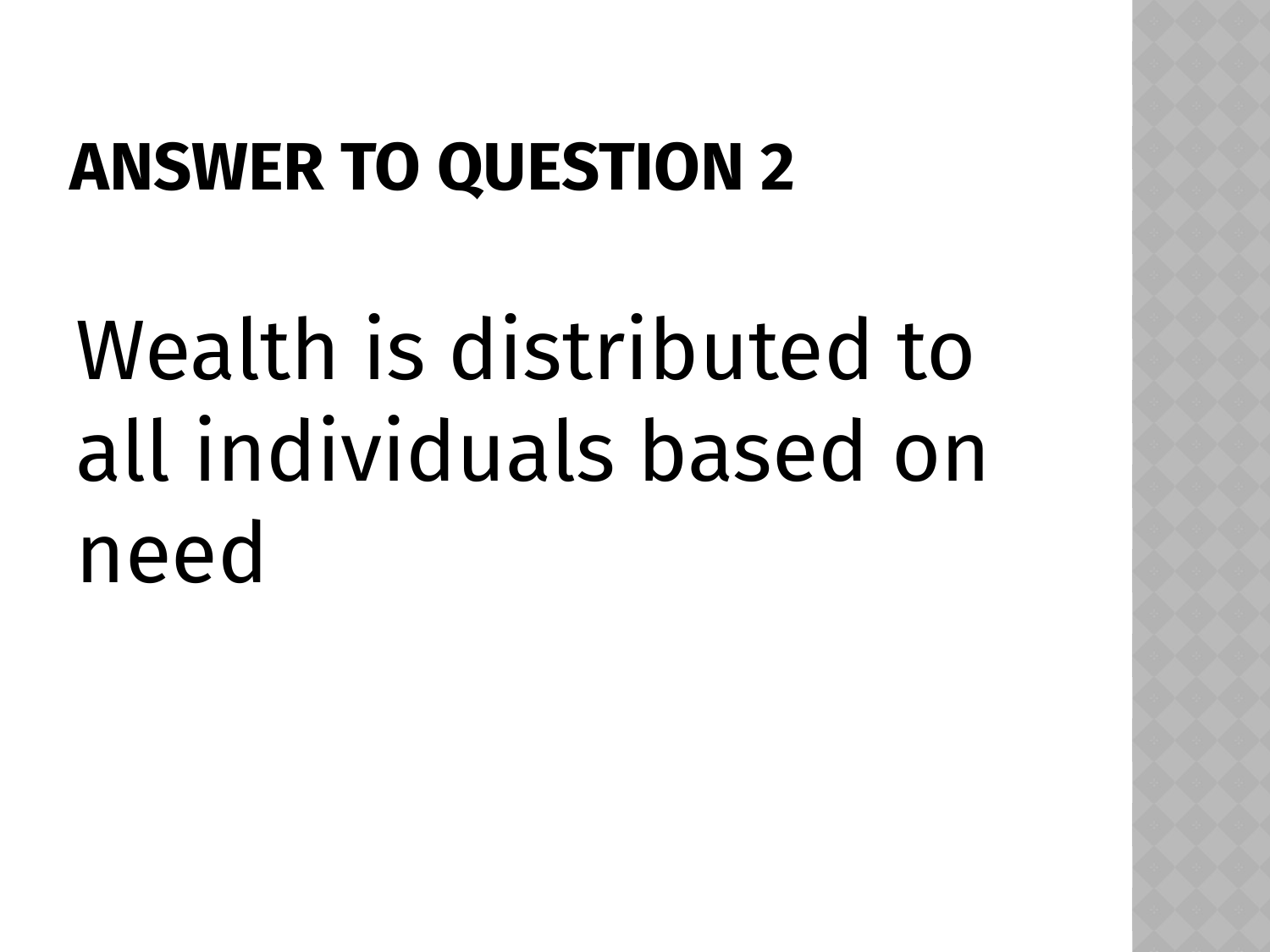

# Answer to Question 2

Wealth is distributed to all individuals based on need